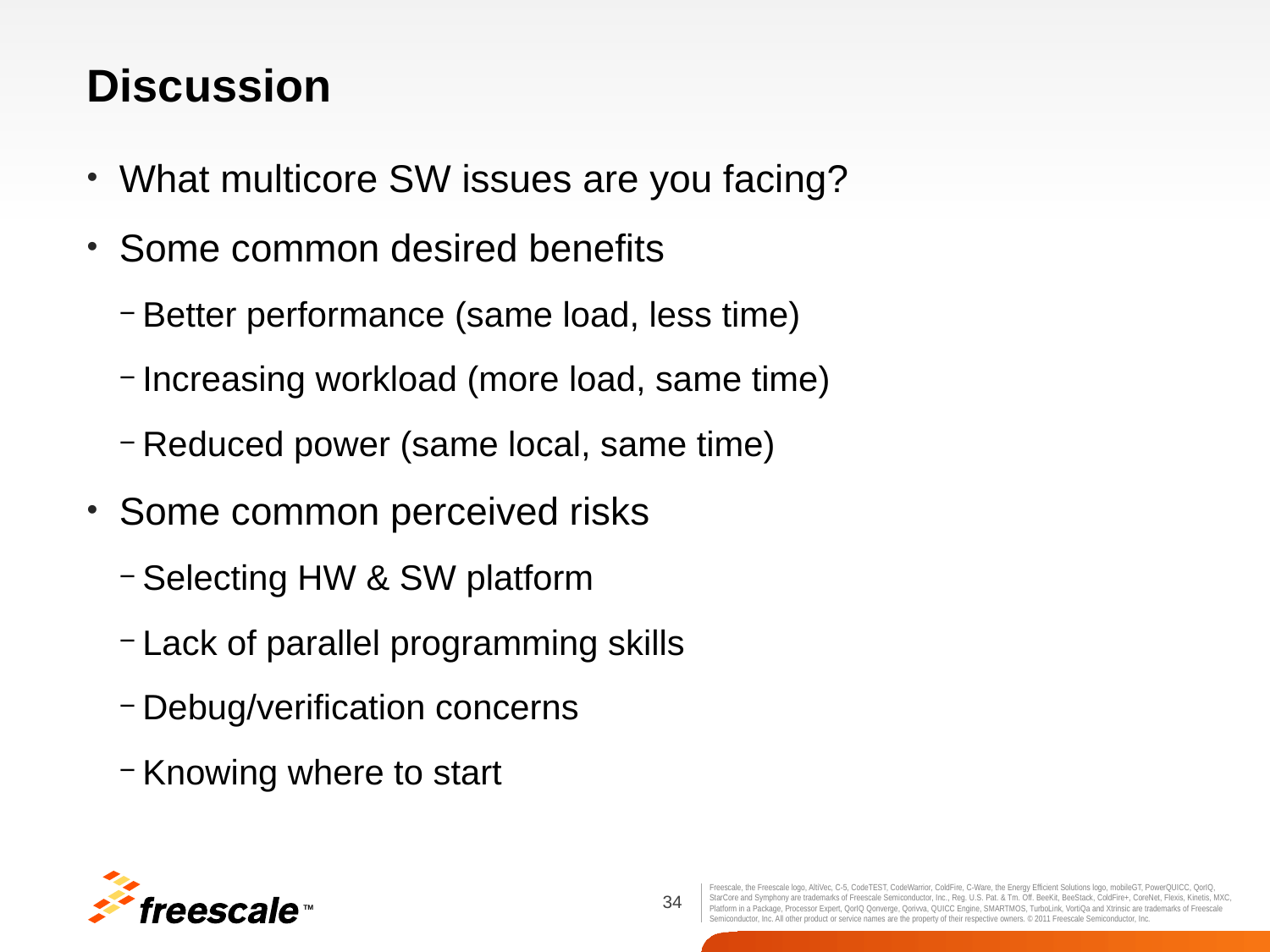

# Discussion
What multicore SW issues are you facing?
Some common desired benefits
Better performance (same load, less time)
Increasing workload (more load, same time)
Reduced power (same local, same time)
Some common perceived risks
Selecting HW & SW platform
Lack of parallel programming skills
Debug/verification concerns
Knowing where to start